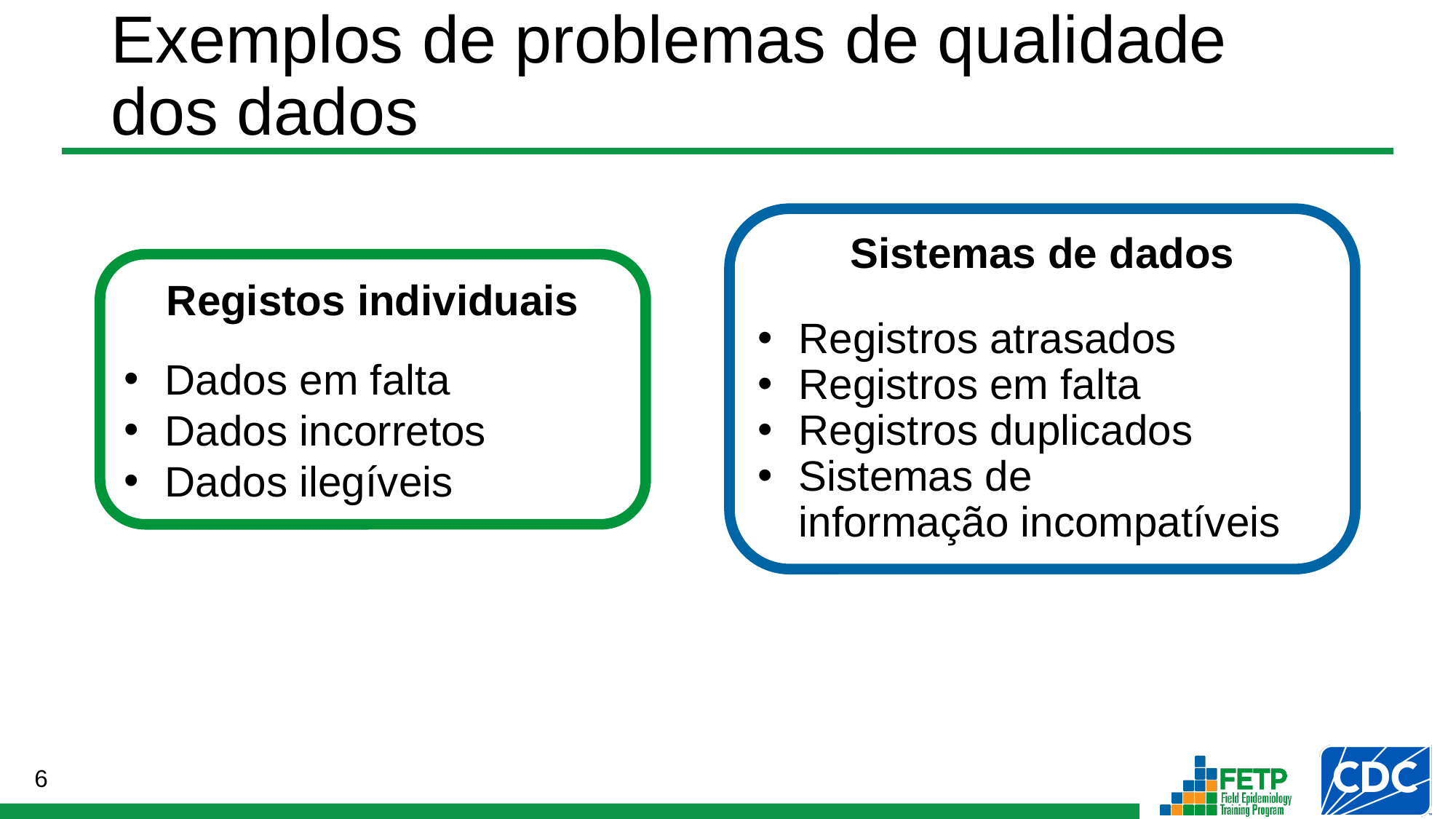

# Exemplos de problemas de qualidade dos dados
Sistemas de dados

Registros atrasados
Registros em falta
Registros duplicados
Sistemas de
informação incompatíveis
Registos individuais

Dados em falta
Dados incorretos
Dados ilegíveis